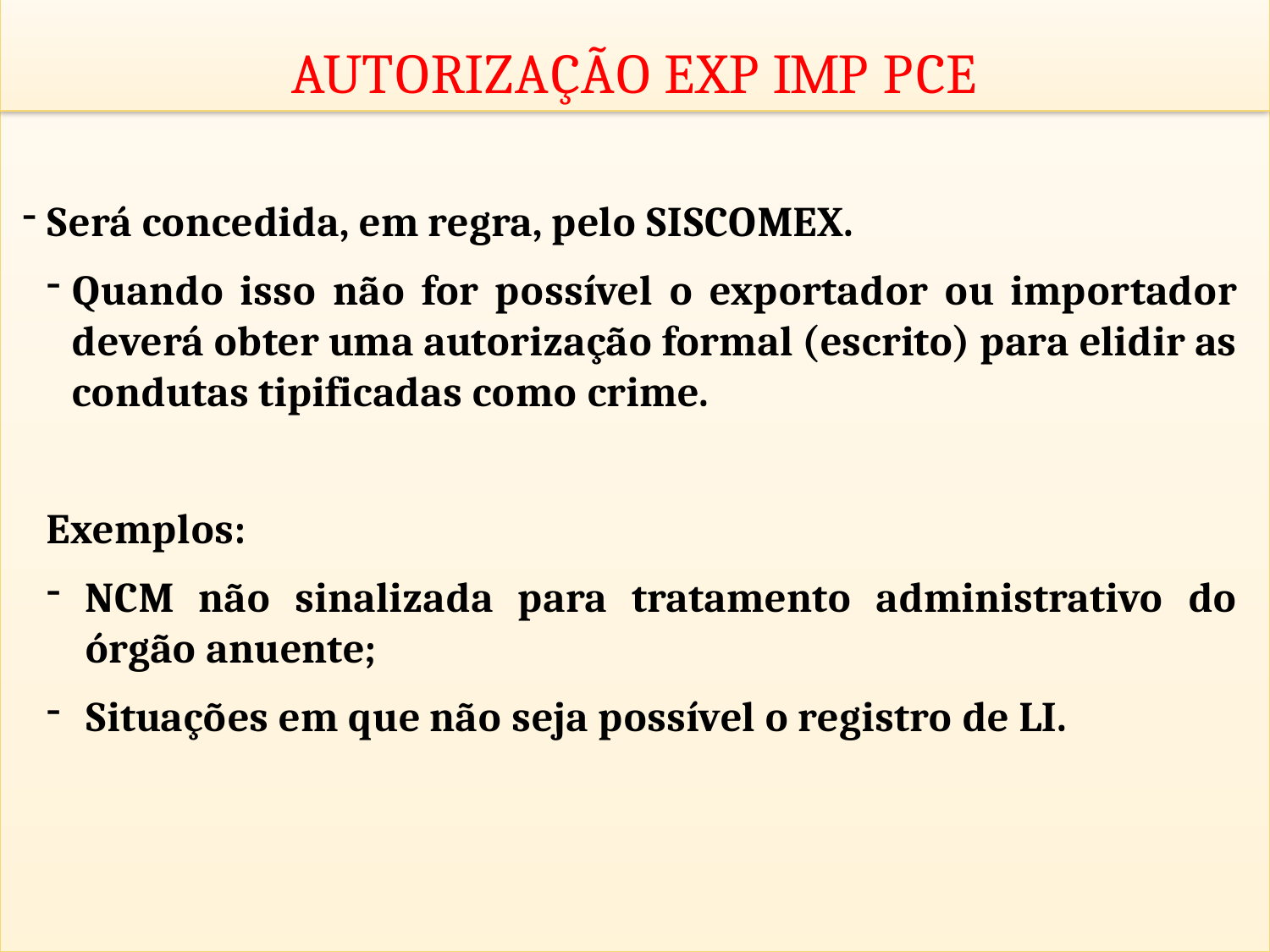

AUTORIZAÇÃO EXP IMP PCE

Será concedida, em regra, pelo SISCOMEX.
Quando isso não for possível o exportador ou importador deverá obter uma autorização formal (escrito) para elidir as condutas tipificadas como crime.

Exemplos:
NCM não sinalizada para tratamento administrativo do órgão anuente;
Situações em que não seja possível o registro de LI.